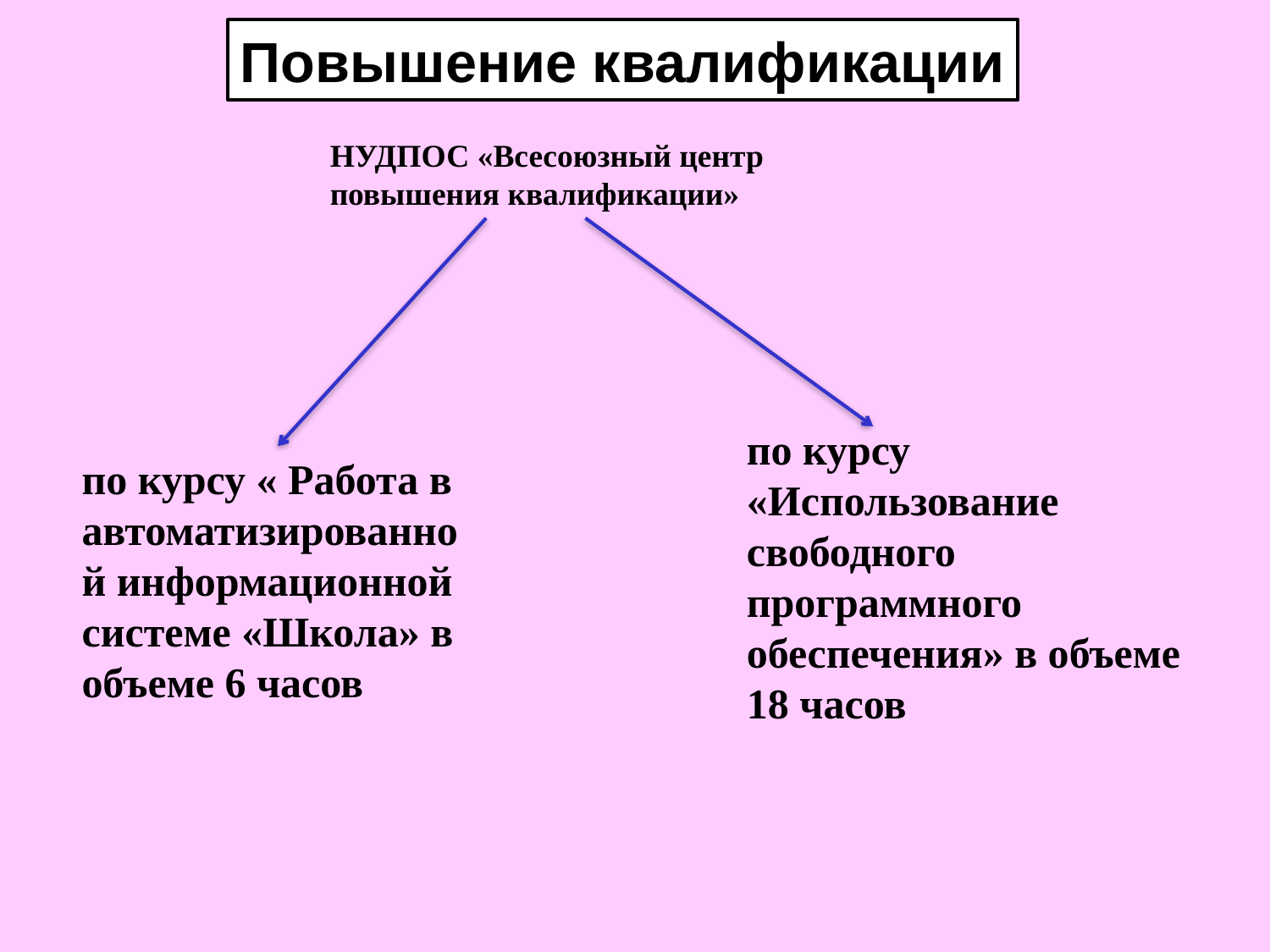

Повышение квалификации
НУДПОС «Всесоюзный центр повышения квалификации»

по курсу  «Использование свободного программного обеспечения» в объеме  18 часов
по курсу « Работа в автоматизированной информационной системе «Школа» в объеме 6 часов